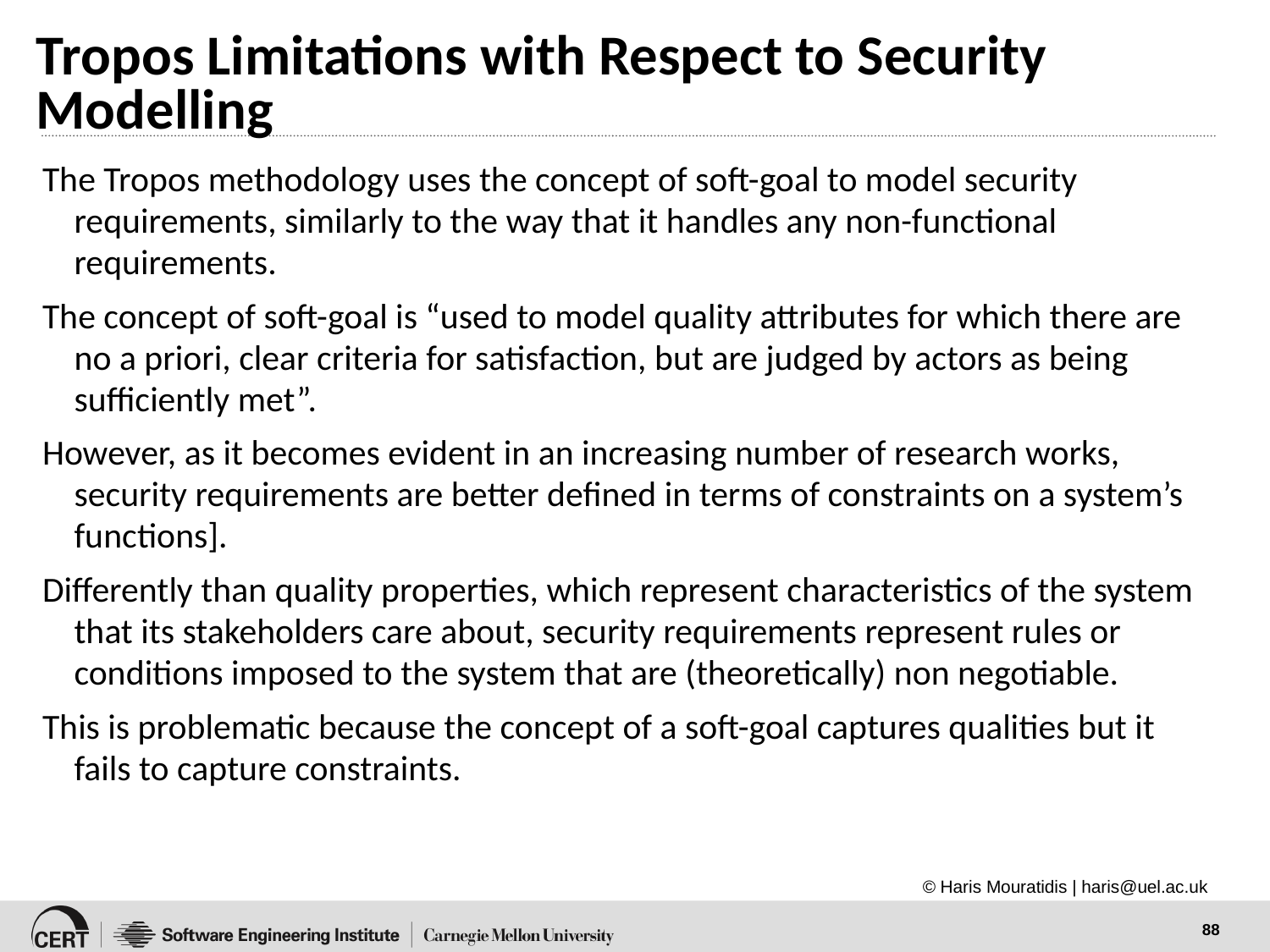

# Tropos Limitations with Respect to Security Modelling
The Tropos methodology uses the concept of soft-goal to model security requirements, similarly to the way that it handles any non-functional requirements.
The concept of soft-goal is “used to model quality attributes for which there are no a priori, clear criteria for satisfaction, but are judged by actors as being sufficiently met”.
However, as it becomes evident in an increasing number of research works, security requirements are better defined in terms of constraints on a system’s functions].
Differently than quality properties, which represent characteristics of the system that its stakeholders care about, security requirements represent rules or conditions imposed to the system that are (theoretically) non negotiable.
This is problematic because the concept of a soft-goal captures qualities but it fails to capture constraints.

© Haris Mouratidis | haris@uel.ac.uk